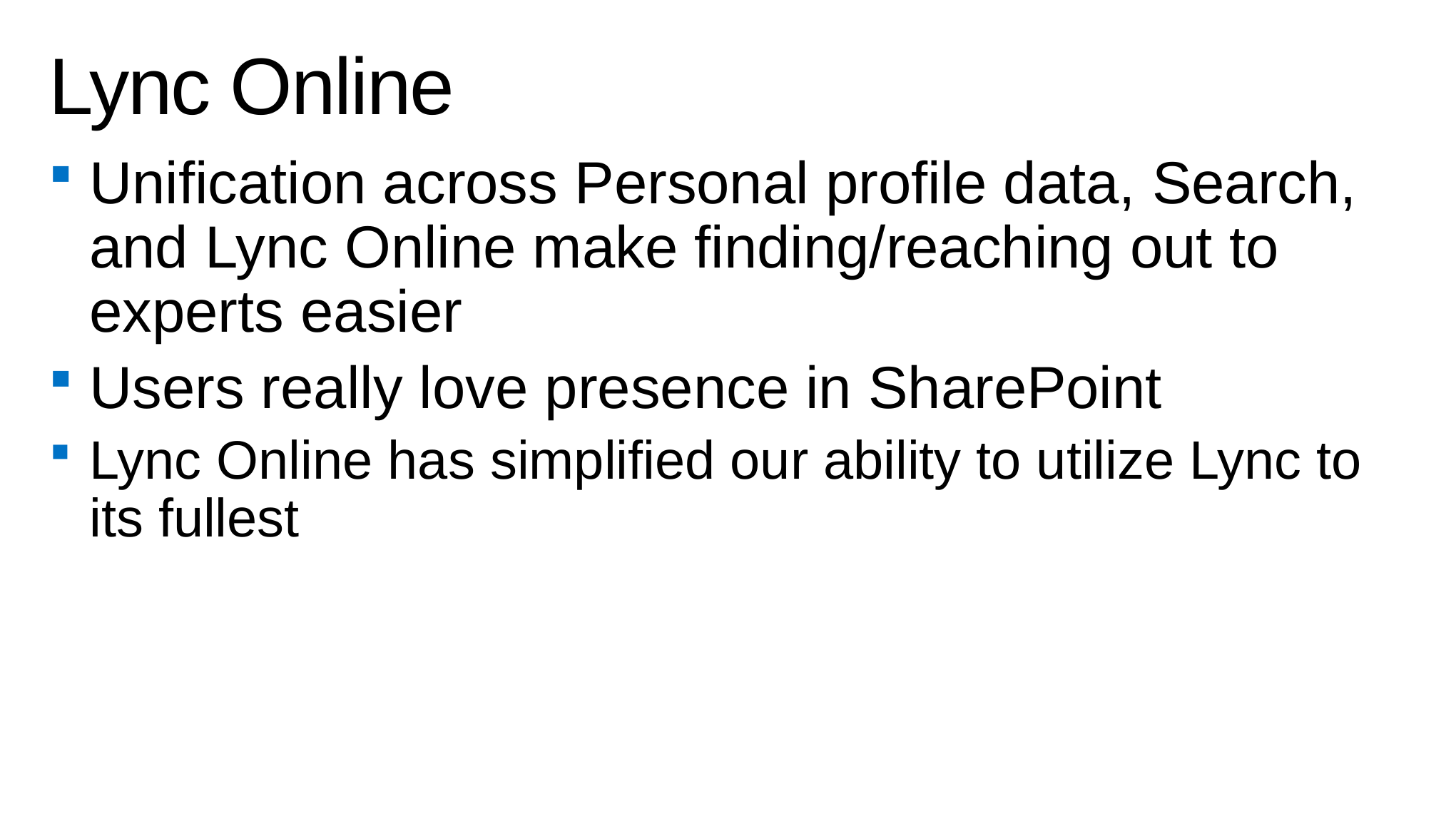

# Lync Online
Unification across Personal profile data, Search, and Lync Online make finding/reaching out to experts easier
Users really love presence in SharePoint
Lync Online has simplified our ability to utilize Lync to its fullest